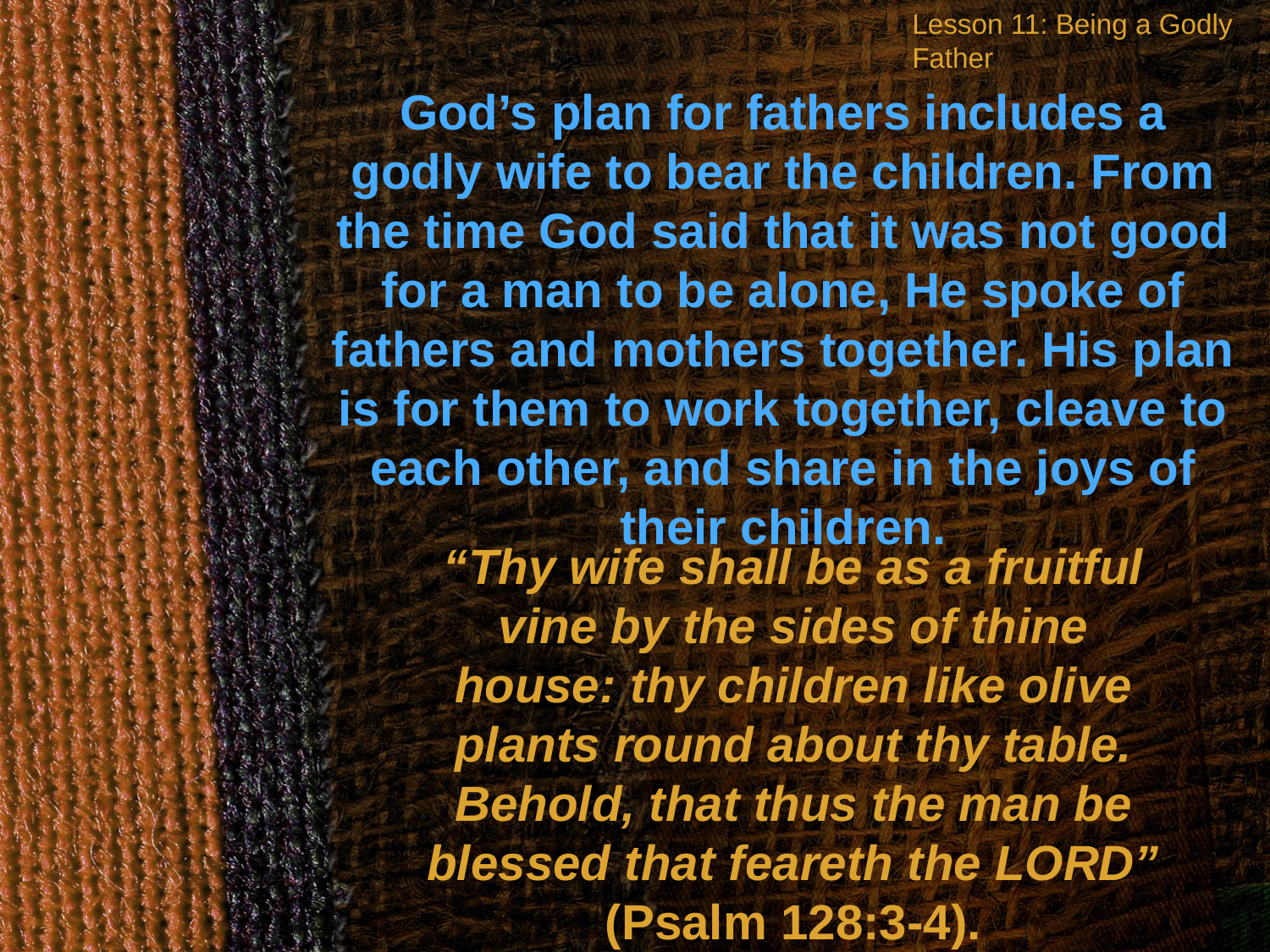

Lesson 11: Being a Godly Father
God’s plan for fathers includes a godly wife to bear the children. From the time God said that it was not good for a man to be alone, He spoke of fathers and mothers together. His plan is for them to work together, cleave to each other, and share in the joys of their children.
“Thy wife shall be as a fruitful vine by the sides of thine house: thy children like olive plants round about thy table. Behold, that thus the man be blessed that feareth the LORD” (Psalm 128:3-4).